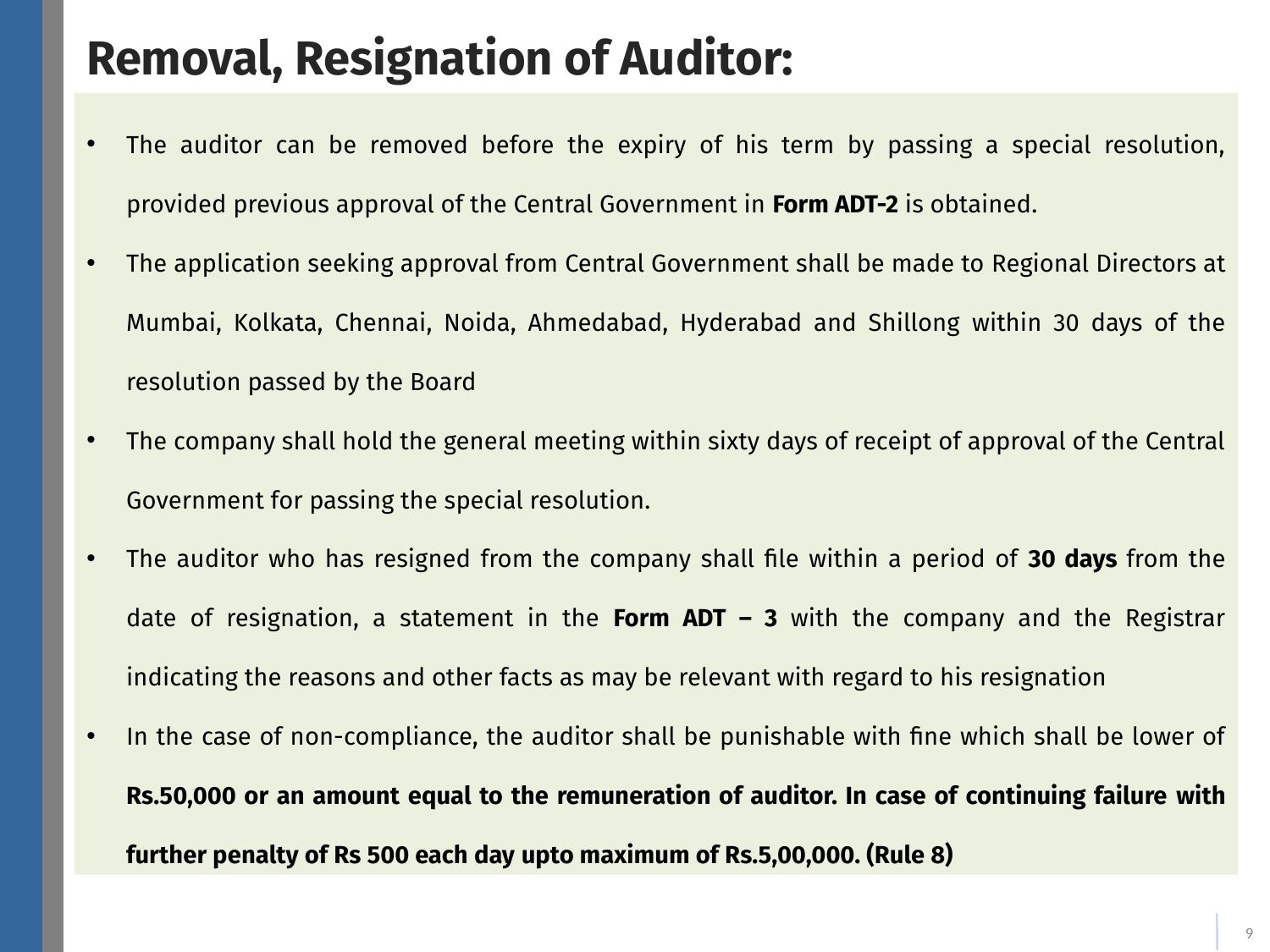

# Removal, Resignation of Auditor:
The auditor can be removed before the expiry of his term by passing a special resolution, provided previous approval of the Central Government in Form ADT-2 is obtained.
The application seeking approval from Central Government shall be made to Regional Directors at Mumbai, Kolkata, Chennai, Noida, Ahmedabad, Hyderabad and Shillong within 30 days of the resolution passed by the Board
The company shall hold the general meeting within sixty days of receipt of approval of the Central Government for passing the special resolution.
The auditor who has resigned from the company shall file within a period of 30 days from the date of resignation, a statement in the Form ADT – 3 with the company and the Registrar indicating the reasons and other facts as may be relevant with regard to his resignation
In the case of non-compliance, the auditor shall be punishable with fine which shall be lower of Rs.50,000 or an amount equal to the remuneration of auditor. In case of continuing failure with further penalty of Rs 500 each day upto maximum of Rs.5,00,000. (Rule 8)
9